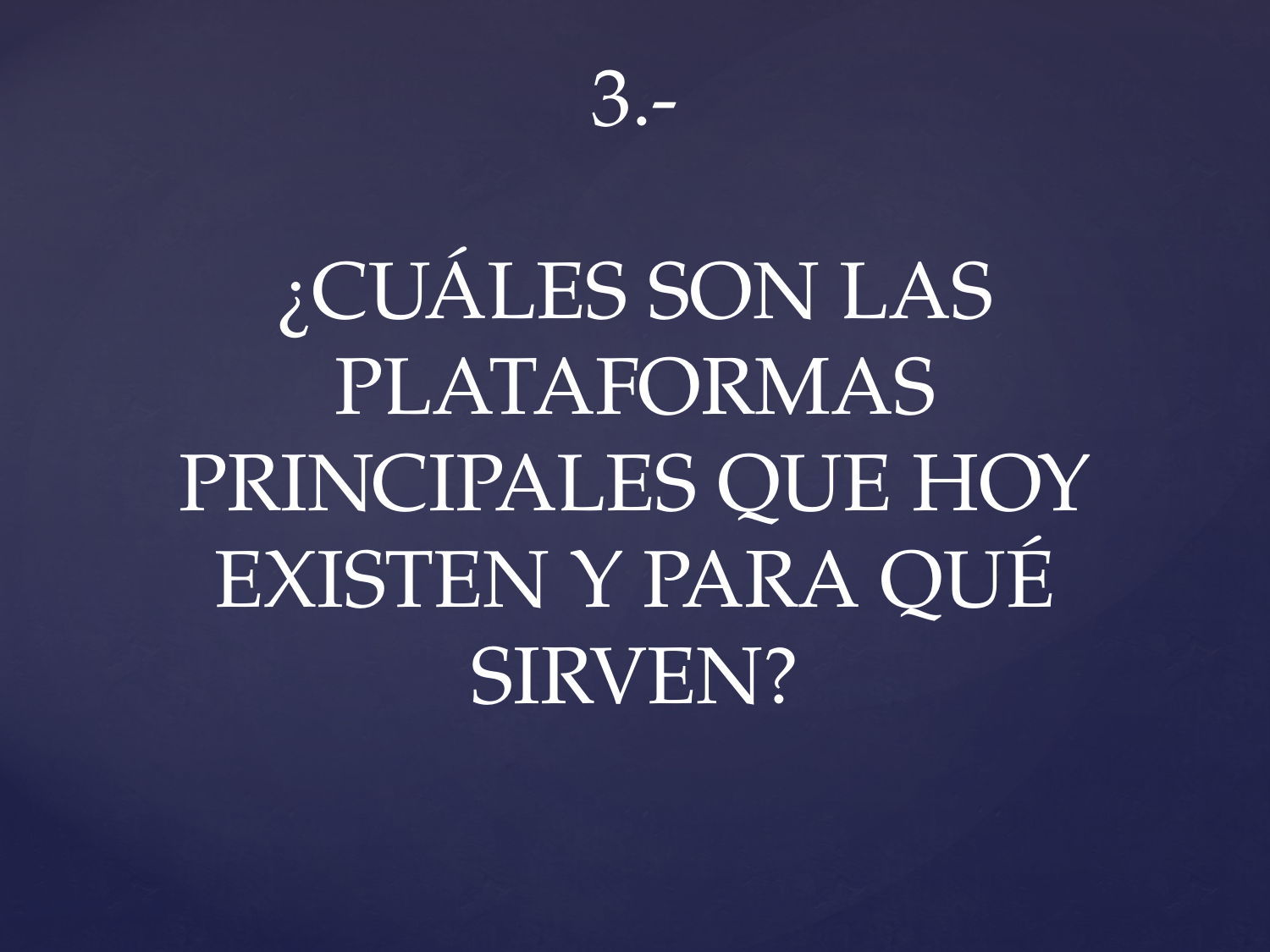

# 3.- ¿CUÁLES SON LAS PLATAFORMAS PRINCIPALES QUE HOY EXISTEN Y PARA QUÉ SIRVEN?